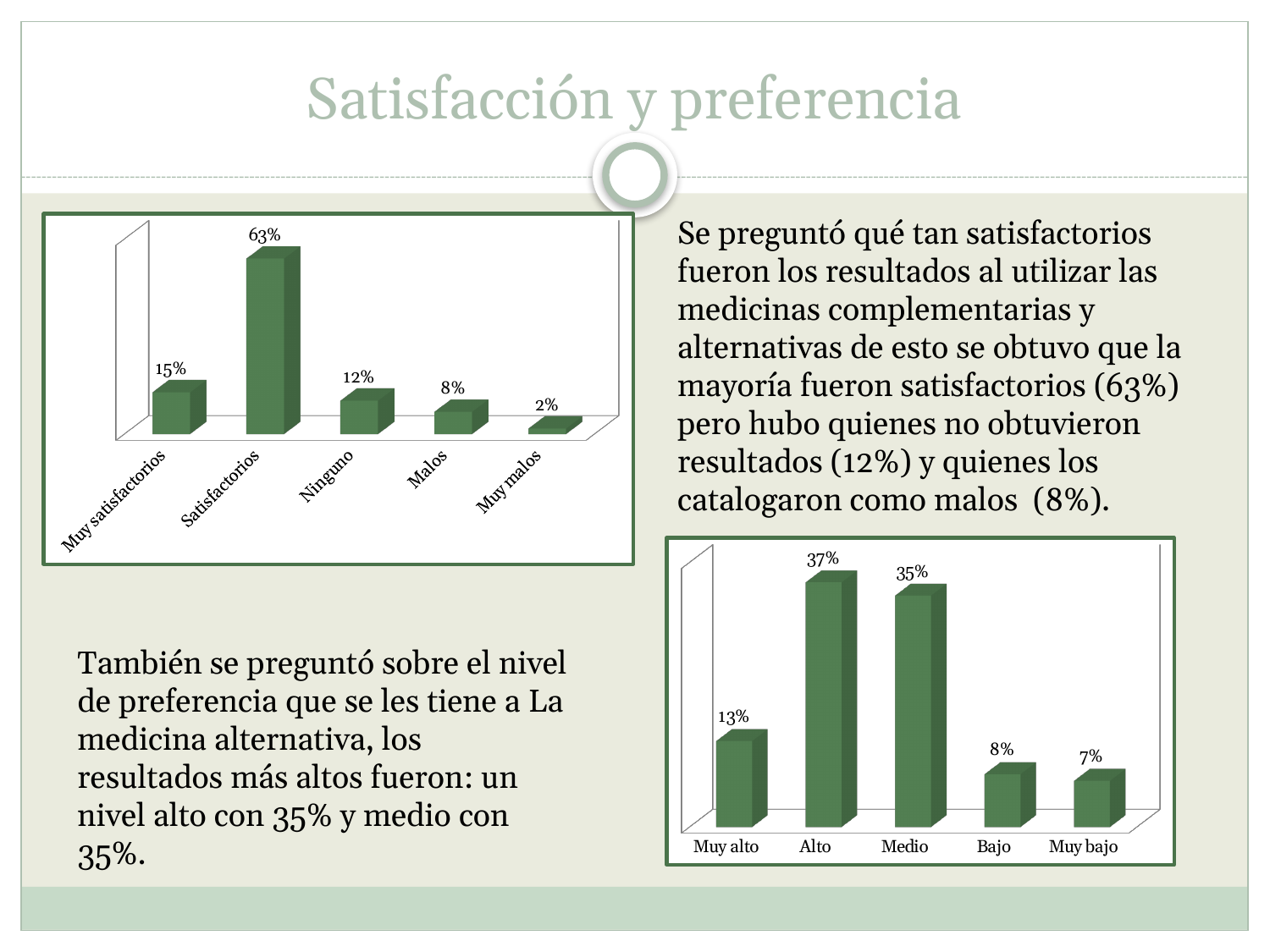

# Satisfacción y preferencia
Se preguntó qué tan satisfactorios fueron los resultados al utilizar las medicinas complementarias y alternativas de esto se obtuvo que la mayoría fueron satisfactorios (63%) pero hubo quienes no obtuvieron resultados (12%) y quienes los catalogaron como malos  (8%).

[unsupported chart]

[unsupported chart]

También se preguntó sobre el nivel de preferencia que se les tiene a La medicina alternativa, los resultados más altos fueron: un nivel alto con 35% y medio con 35%.